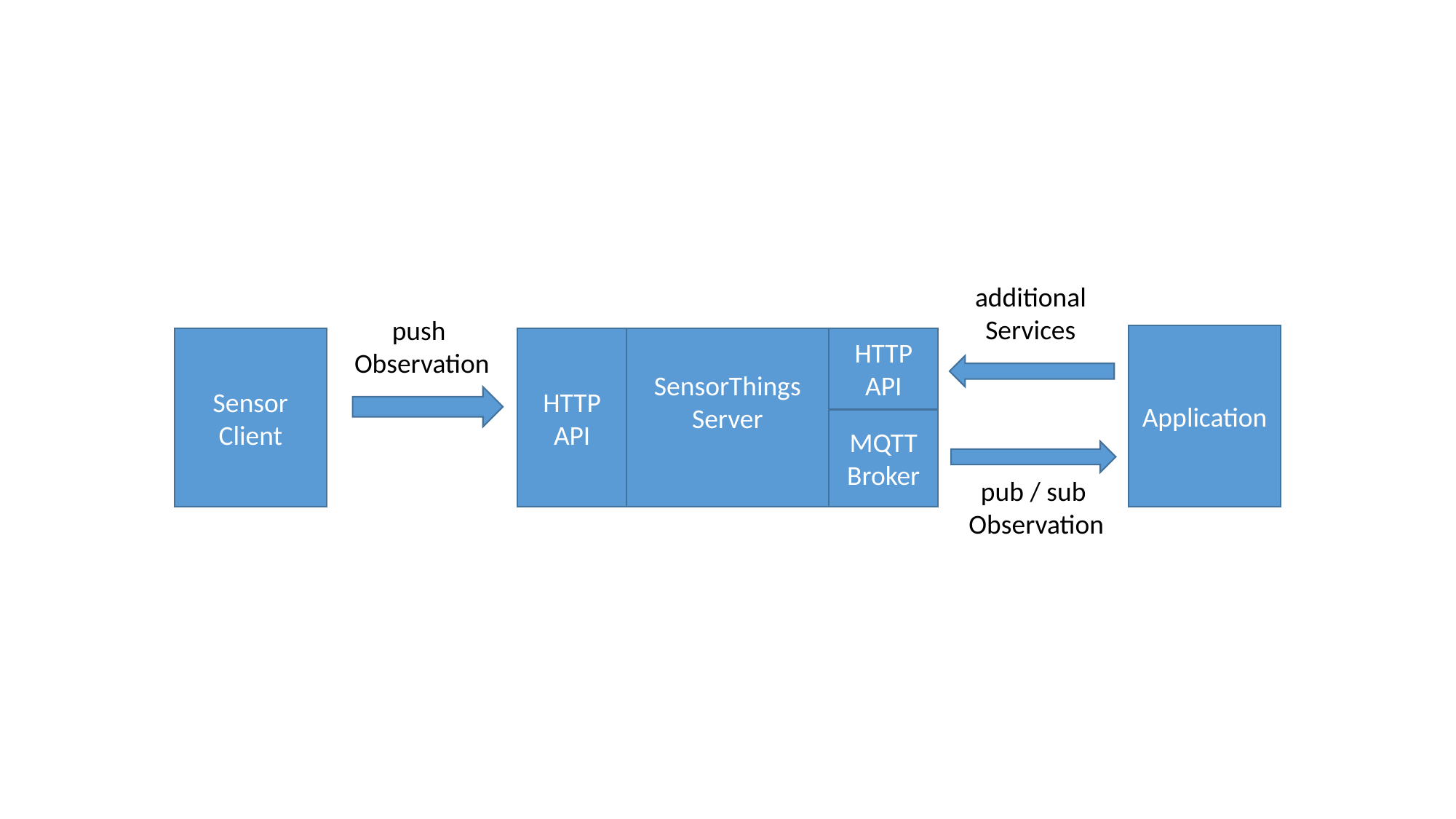

additional
Services
push
Observation
Application
HTTP
API
Sensor
Client
SensorThings
Server

HTTP
API

MQTT
Broker

pub / sub
 Observation